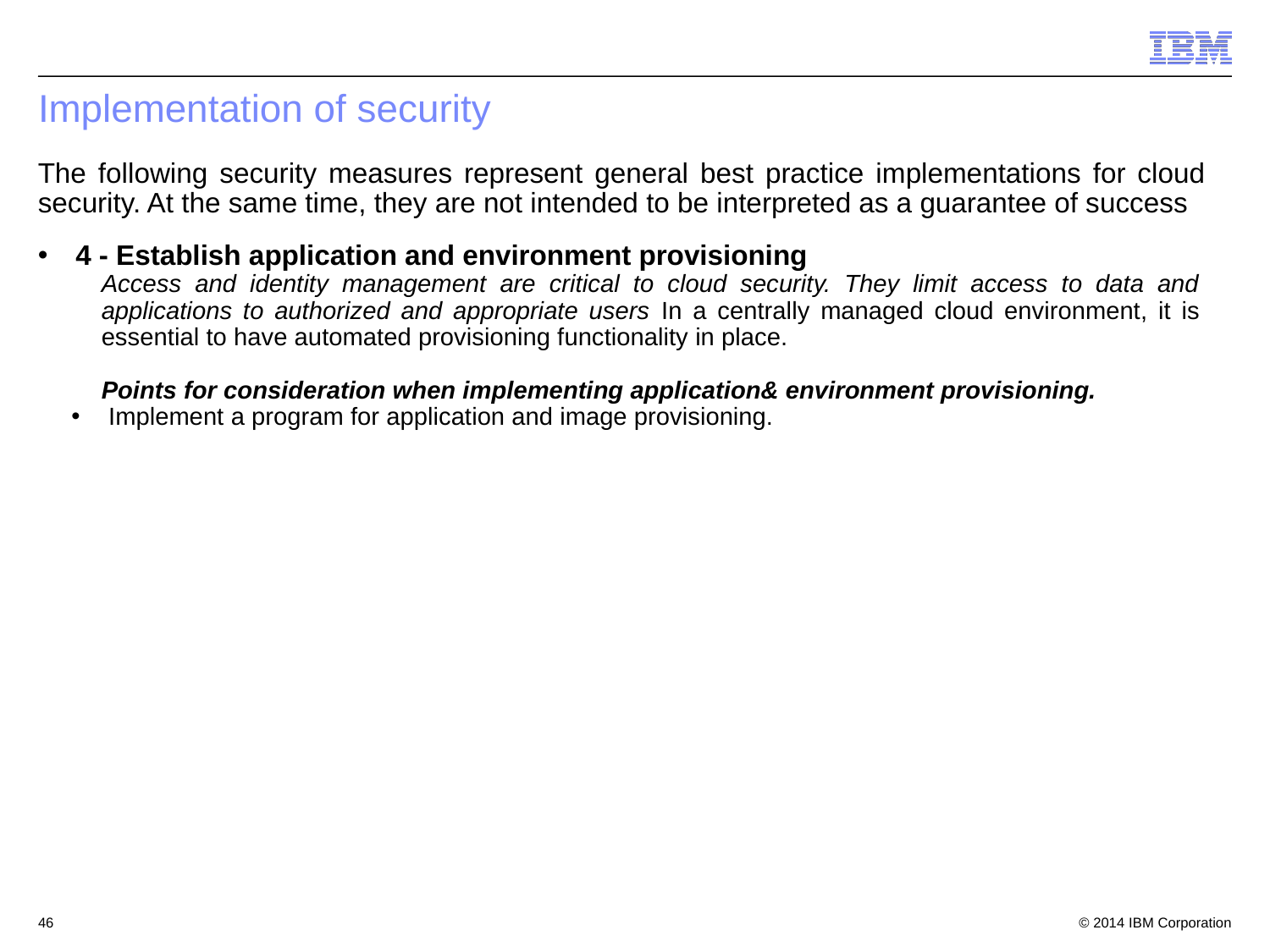

# Implementation of security
The following security measures represent general best practice implementations for cloud security. At the same time, they are not intended to be interpreted as a guarantee of success
 4 - Establish application and environment provisioning
Access and identity management are critical to cloud security. They limit access to data and applications to authorized and appropriate users In a centrally managed cloud environment, it is essential to have automated provisioning functionality in place.
Points for consideration when implementing application& environment provisioning.
 Implement a program for application and image provisioning.

46